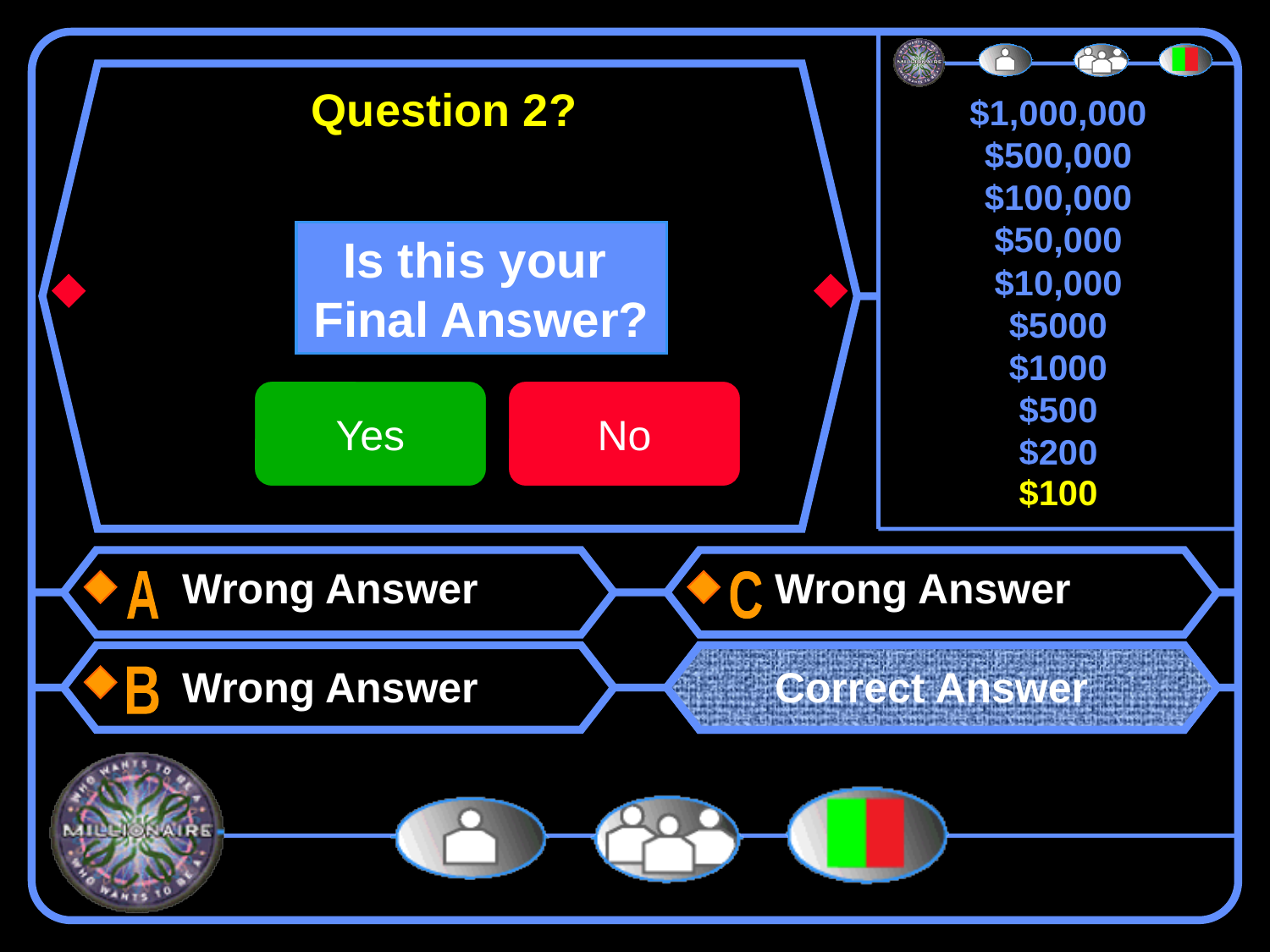

# Question 2?
Is this your
Final Answer?

Yes
No

$100
Wrong Answer

Wrong Answer
Wrong Answer

Correct Answer